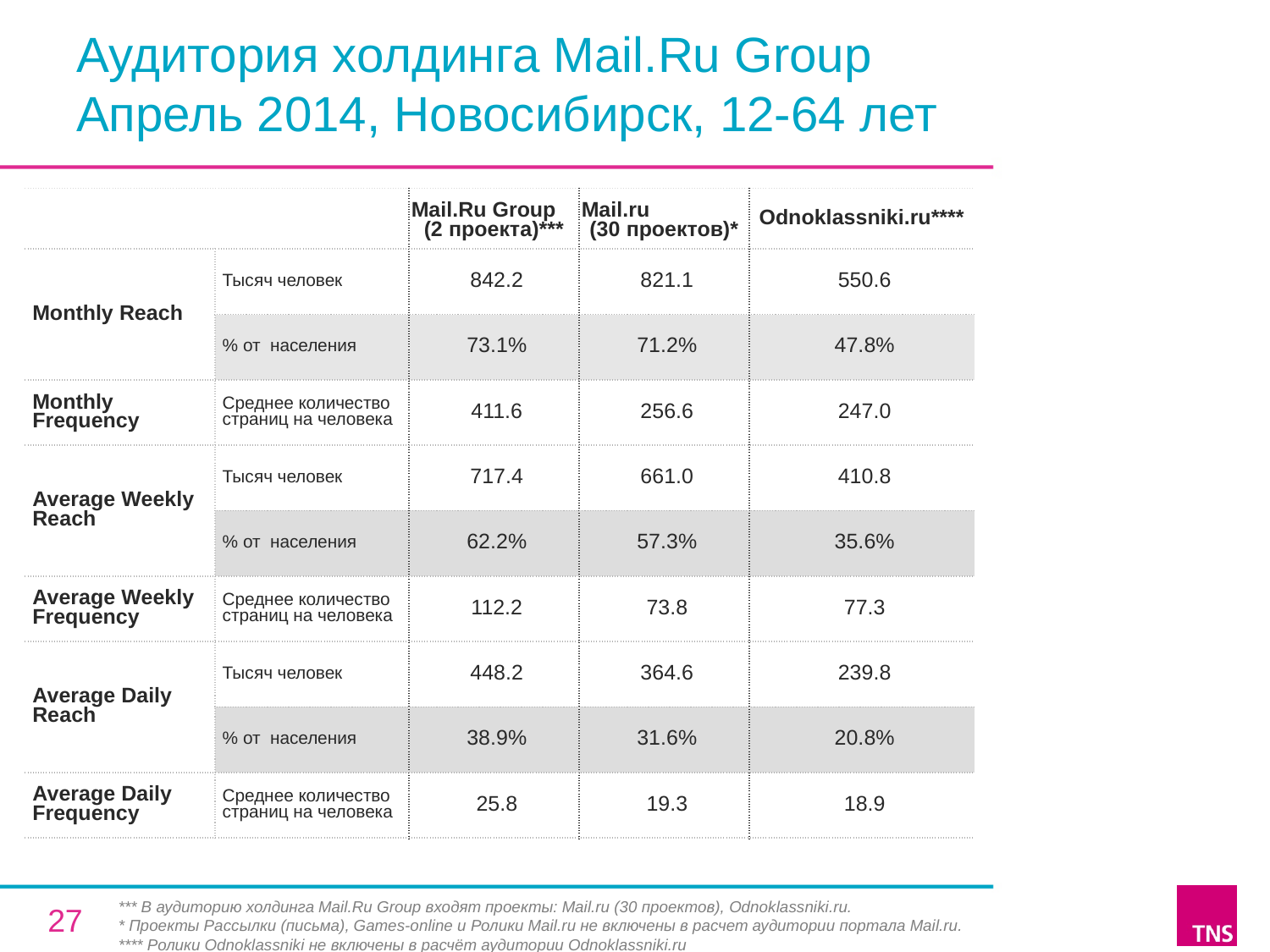

# Аудитория холдинга Mail.Ru Group Апрель 2014, Новосибирск, 12-64 лет
|  |  | Mail.Ru Group (2 проекта)\*\*\* | Mail.ru (30 проектов)\* | Odnoklassniki.ru\*\*\*\* |
| --- | --- | --- | --- | --- |
| Monthly Reach | Тысяч человек | 842.2 | 821.1 | 550.6 |
|  | % от населения | 73.1% | 71.2% | 47.8% |
| Monthly Frequency | Среднее количество страниц на человека | 411.6 | 256.6 | 247.0 |
| Average Weekly Reach | Тысяч человек | 717.4 | 661.0 | 410.8 |
|  | % от населения | 62.2% | 57.3% | 35.6% |
| Average Weekly Frequency | Среднее количество страниц на человека | 112.2 | 73.8 | 77.3 |
| Average Daily Reach | Тысяч человек | 448.2 | 364.6 | 239.8 |
|  | % от населения | 38.9% | 31.6% | 20.8% |
| Average Daily Frequency | Среднее количество страниц на человека | 25.8 | 19.3 | 18.9 |
*** В аудиторию холдинга Mail.Ru Group входят проекты: Mail.ru (30 проектов), Odnoklassniki.ru.
* Проекты Рассылки (письма), Games-online и Ролики Mail.ru не включены в расчет аудитории портала Mail.ru.
**** Ролики Odnoklassniki не включены в расчёт аудитории Odnoklassniki.ru
27